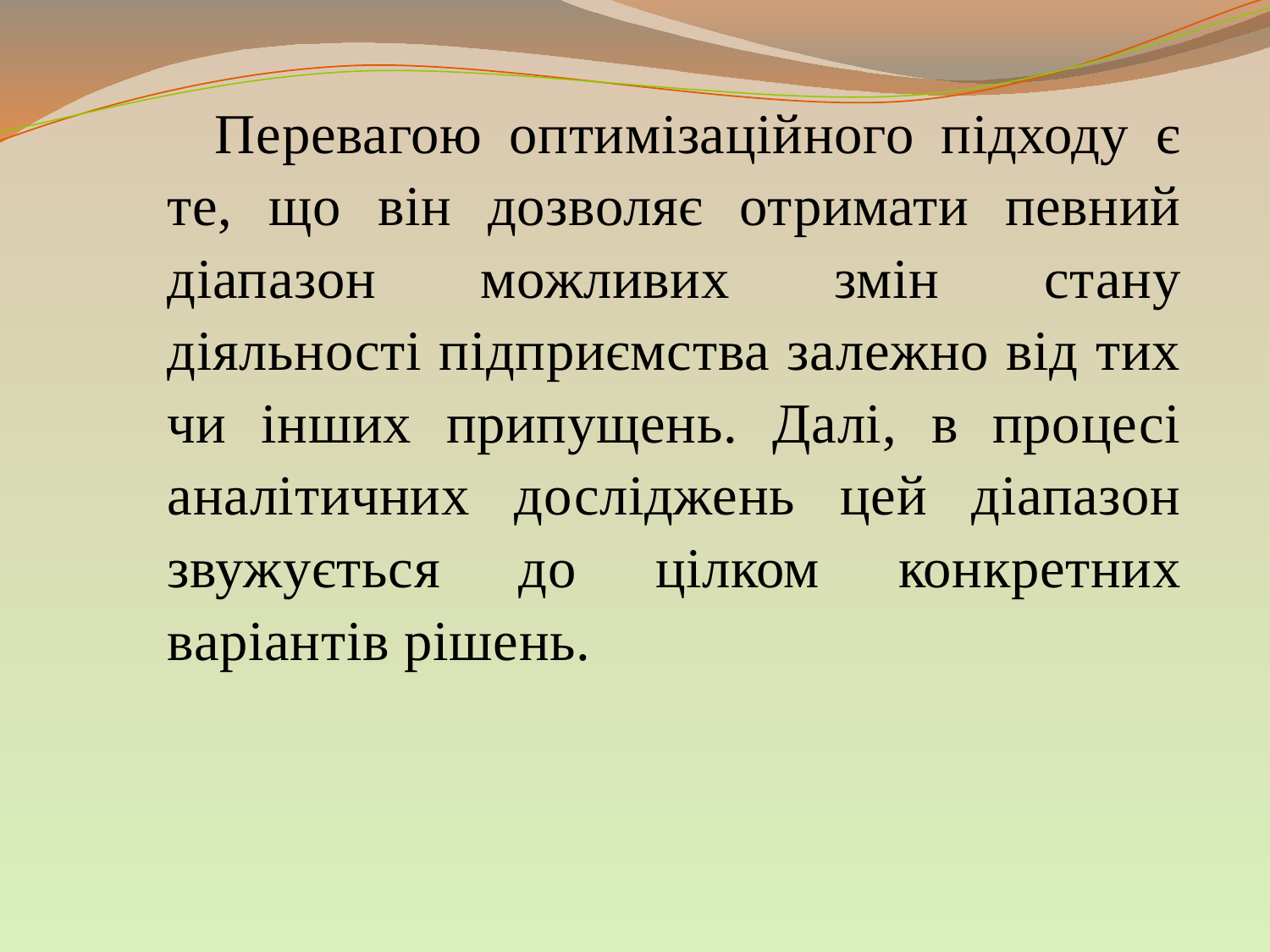

Перевагою оптимізаційного підходу є те, що він дозволяє отримати певний діапазон можливих змін стану діяльності підприємства залежно від тих чи інших припущень. Далі, в процесі аналітичних досліджень цей діапазон звужується до цілком конкретних варіантів рішень.